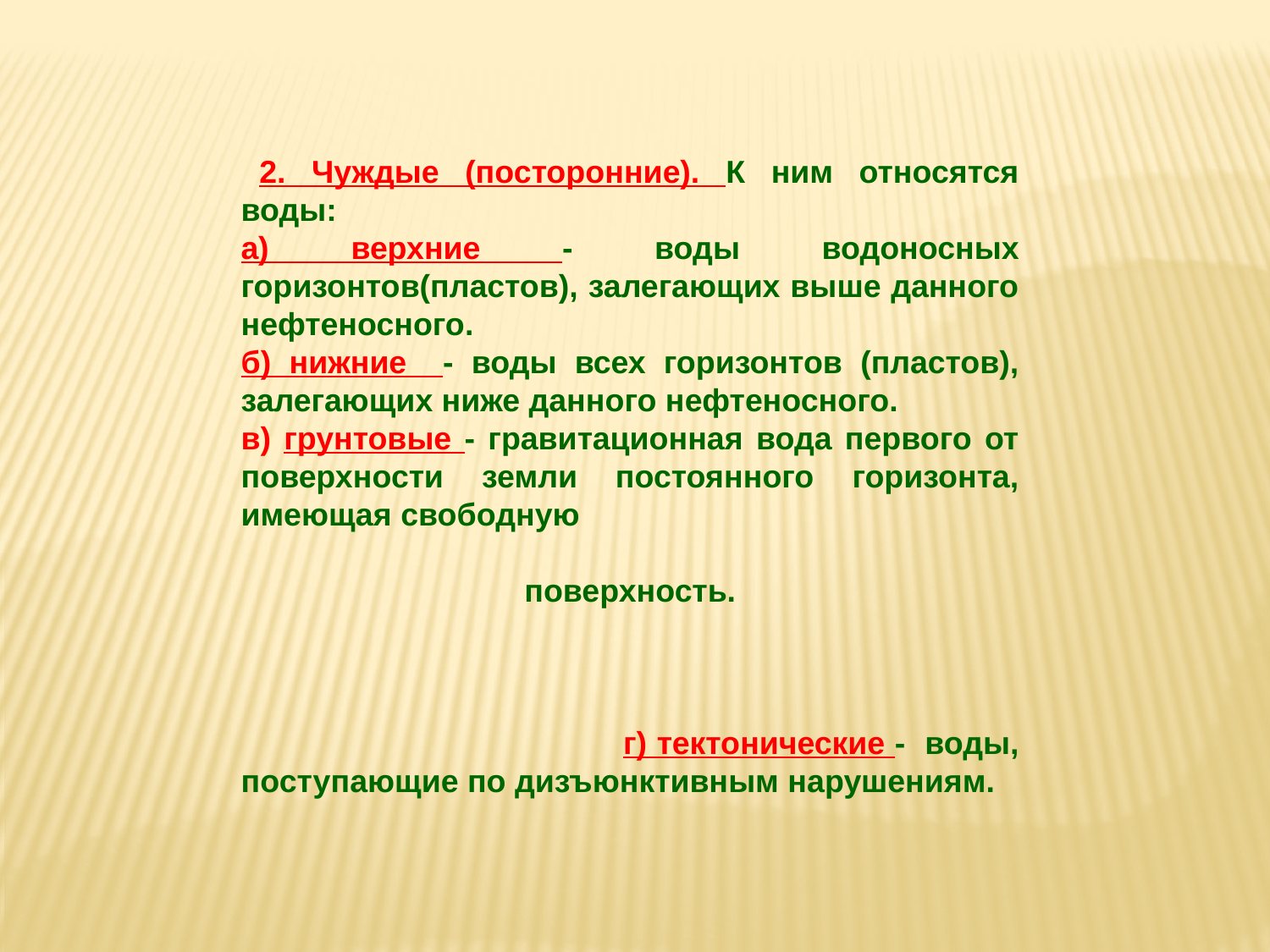

2. Чуждые (посторонние). К ним относятся воды:
а) верхние - воды водоносных горизонтов(пластов), залегающих выше данного нефтеносного.
б) нижние  - воды всех горизонтов (пластов), залегающих ниже данного нефтеносного.
в) грунтовые - гравитационная вода первого от поверхности земли постоянного горизонта, имеющая свободную                                                                                                                                                                          поверхность.
                                                                                                                                                                                                                                                                                                               г) тектонические -  воды, поступающие по дизъюнктивным нарушениям.